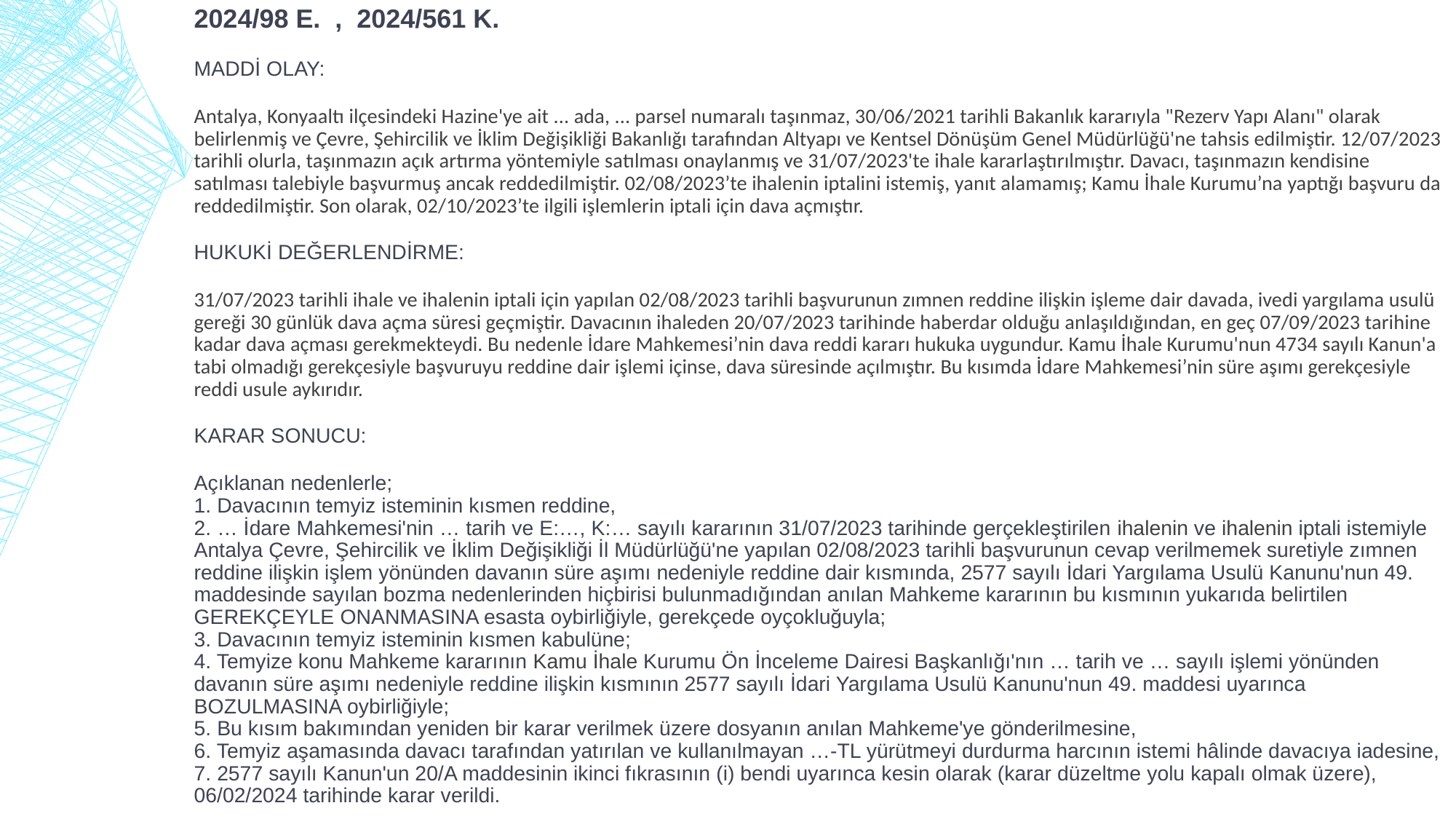

2024/98 E.  ,  2024/561 K.
MADDİ OLAY:
Antalya, Konyaaltı ilçesindeki Hazine'ye ait ... ada, ... parsel numaralı taşınmaz, 30/06/2021 tarihli Bakanlık kararıyla "Rezerv Yapı Alanı" olarak belirlenmiş ve Çevre, Şehircilik ve İklim Değişikliği Bakanlığı tarafından Altyapı ve Kentsel Dönüşüm Genel Müdürlüğü'ne tahsis edilmiştir. 12/07/2023 tarihli olurla, taşınmazın açık artırma yöntemiyle satılması onaylanmış ve 31/07/2023'te ihale kararlaştırılmıştır. Davacı, taşınmazın kendisine satılması talebiyle başvurmuş ancak reddedilmiştir. 02/08/2023’te ihalenin iptalini istemiş, yanıt alamamış; Kamu İhale Kurumu’na yaptığı başvuru da reddedilmiştir. Son olarak, 02/10/2023’te ilgili işlemlerin iptali için dava açmıştır.
HUKUKİ DEĞERLENDİRME:
31/07/2023 tarihli ihale ve ihalenin iptali için yapılan 02/08/2023 tarihli başvurunun zımnen reddine ilişkin işleme dair davada, ivedi yargılama usulü gereği 30 günlük dava açma süresi geçmiştir. Davacının ihaleden 20/07/2023 tarihinde haberdar olduğu anlaşıldığından, en geç 07/09/2023 tarihine kadar dava açması gerekmekteydi. Bu nedenle İdare Mahkemesi’nin dava reddi kararı hukuka uygundur. Kamu İhale Kurumu'nun 4734 sayılı Kanun'a tabi olmadığı gerekçesiyle başvuruyu reddine dair işlemi içinse, dava süresinde açılmıştır. Bu kısımda İdare Mahkemesi’nin süre aşımı gerekçesiyle reddi usule aykırıdır.
KARAR SONUCU:
Açıklanan nedenlerle;
1. Davacının temyiz isteminin kısmen reddine,
2. … İdare Mahkemesi'nin … tarih ve E:…, K:… sayılı kararının 31/07/2023 tarihinde gerçekleştirilen ihalenin ve ihalenin iptali istemiyle Antalya Çevre, Şehircilik ve İklim Değişikliği İl Müdürlüğü'ne yapılan 02/08/2023 tarihli başvurunun cevap verilmemek suretiyle zımnen reddine ilişkin işlem yönünden davanın süre aşımı nedeniyle reddine dair kısmında, 2577 sayılı İdari Yargılama Usulü Kanunu'nun 49. maddesinde sayılan bozma nedenlerinden hiçbirisi bulunmadığından anılan Mahkeme kararının bu kısmının yukarıda belirtilen GEREKÇEYLE ONANMASINA esasta oybirliğiyle, gerekçede oyçokluğuyla;
3. Davacının temyiz isteminin kısmen kabulüne;
4. Temyize konu Mahkeme kararının Kamu İhale Kurumu Ön İnceleme Dairesi Başkanlığı'nın … tarih ve … sayılı işlemi yönünden davanın süre aşımı nedeniyle reddine ilişkin kısmının 2577 sayılı İdari Yargılama Usulü Kanunu'nun 49. maddesi uyarınca BOZULMASINA oybirliğiyle;
5. Bu kısım bakımından yeniden bir karar verilmek üzere dosyanın anılan Mahkeme'ye gönderilmesine,
6. Temyiz aşamasında davacı tarafından yatırılan ve kullanılmayan …-TL yürütmeyi durdurma harcının istemi hâlinde davacıya iadesine,
7. 2577 sayılı Kanun'un 20/A maddesinin ikinci fıkrasının (i) bendi uyarınca kesin olarak (karar düzeltme yolu kapalı olmak üzere), 06/02/2024 tarihinde karar verildi.